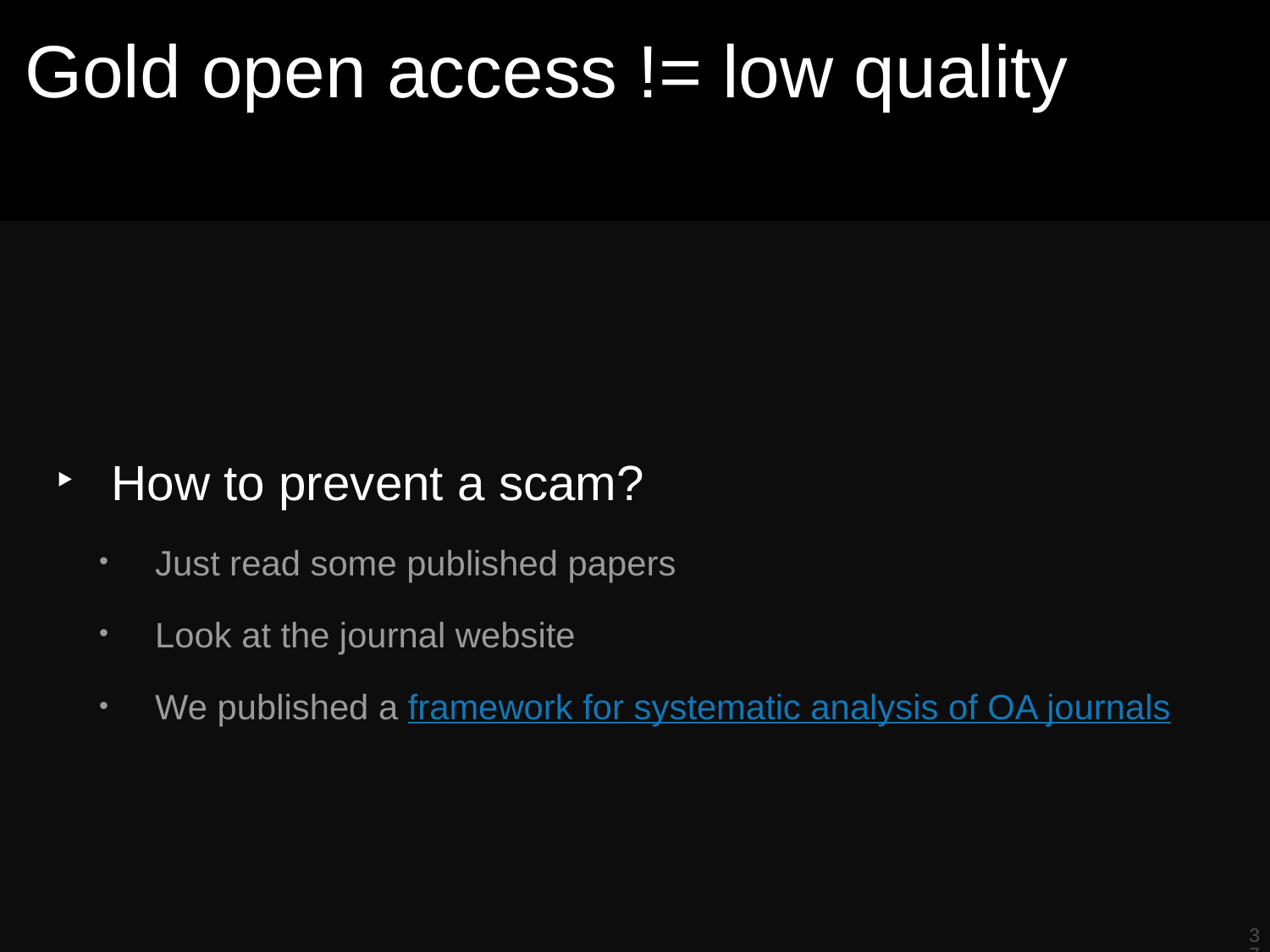

# Gold open access != low quality

How to prevent a scam?
Just read some published papers
Look at the journal website
We published a framework for systematic analysis of OA journals
37